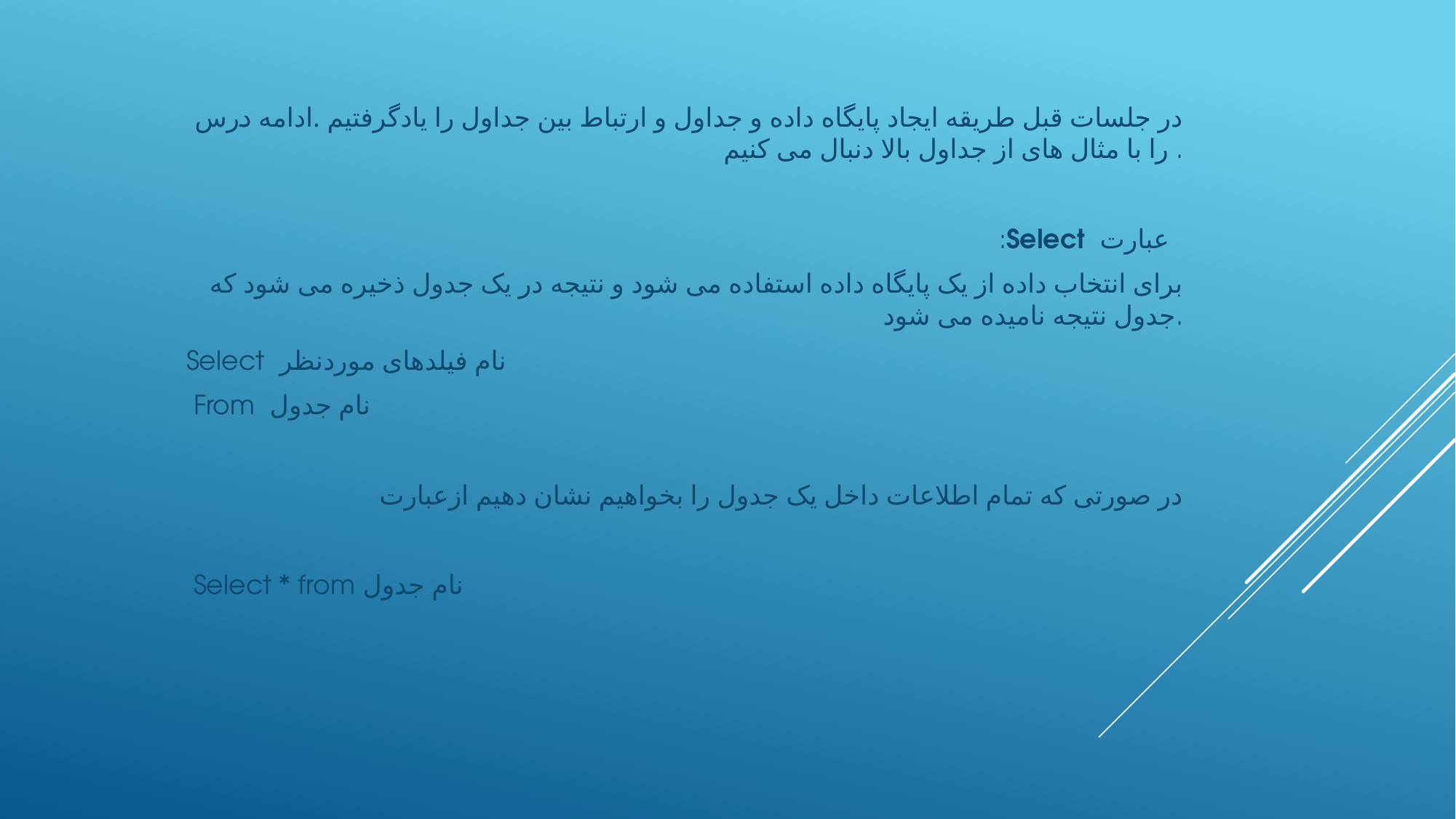

در جلسات قبل طریقه ایجاد پایگاه داده و جداول و ارتباط بین جداول را یادگرفتیم .ادامه درس را با مثال های از جداول بالا دنبال می کنیم .

:Select  عبارت
 برای انتخاب داده از یک پایگاه داده استفاده می شود و نتیجه در یک جدول ذخیره می شود که جدول نتیجه نامیده می شود.
Select  نام فیلدهای موردنظر
 From  نام جدول

در صورتی که تمام اطلاعات داخل یک جدول را بخواهیم نشان دهیم ازعبارت

 Select * from نام جدول